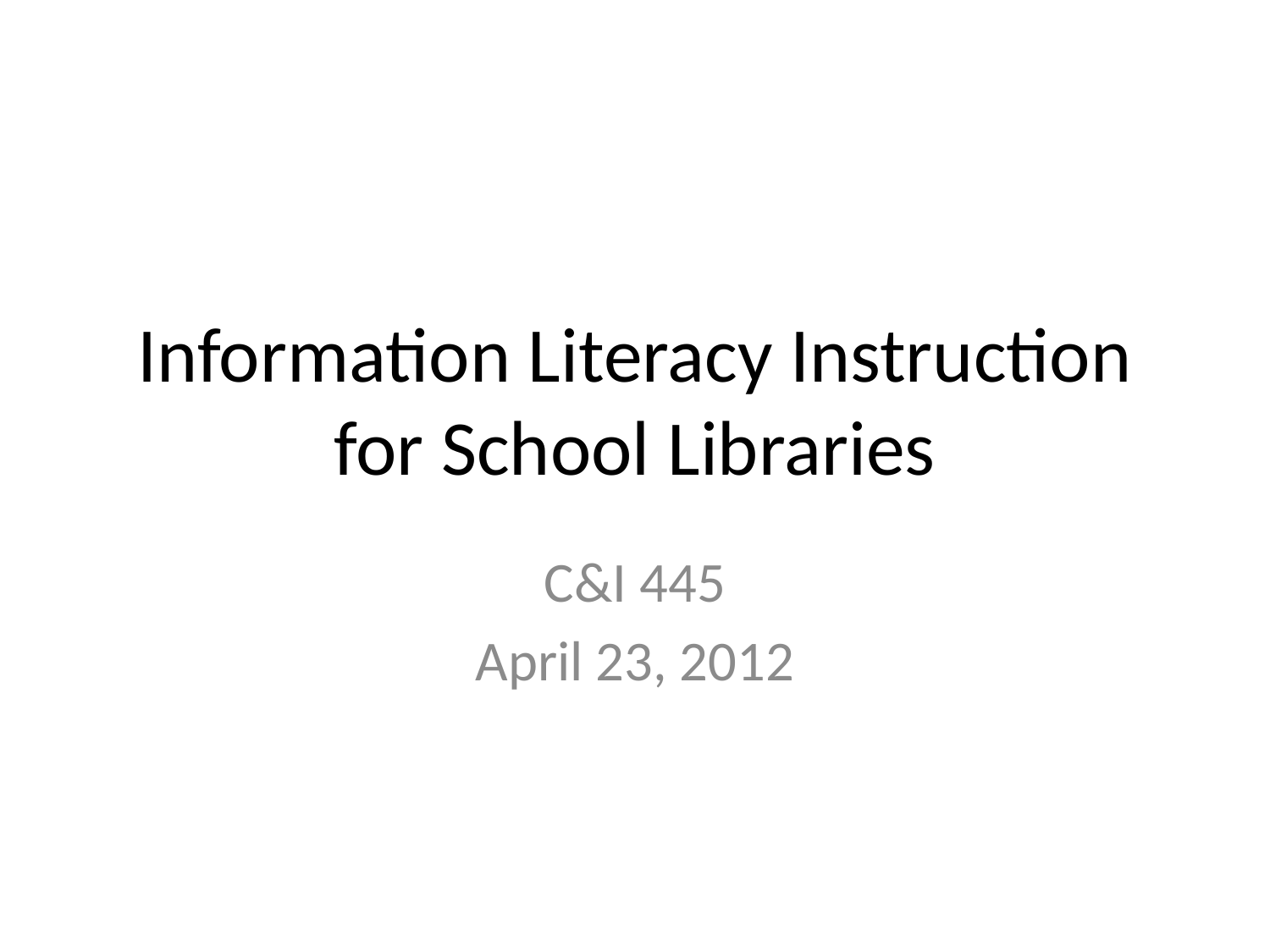

# Information Literacy Instruction for School Libraries
C&I 445
April 23, 2012